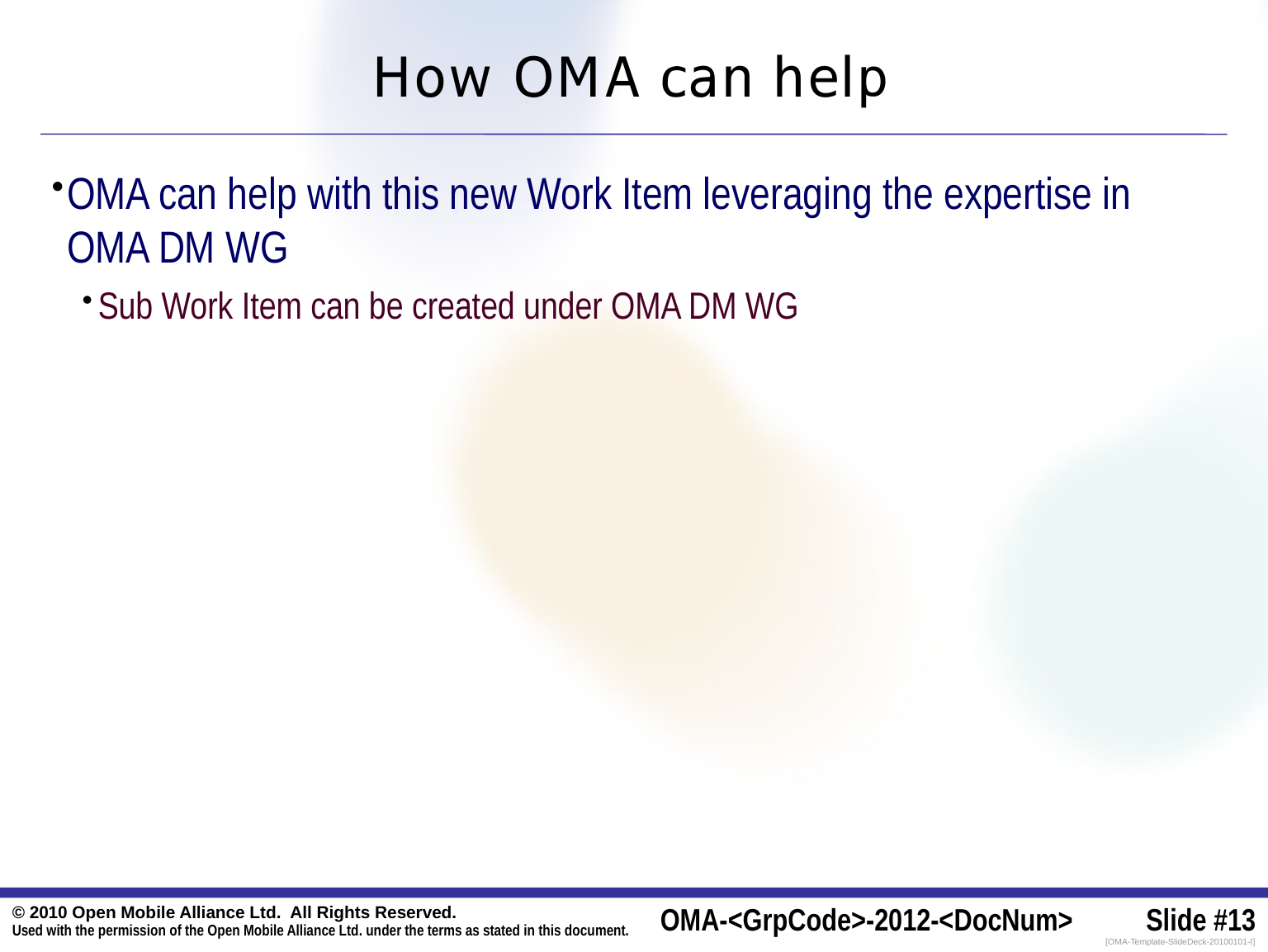

# How OMA can help
OMA can help with this new Work Item leveraging the expertise in OMA DM WG
Sub Work Item can be created under OMA DM WG